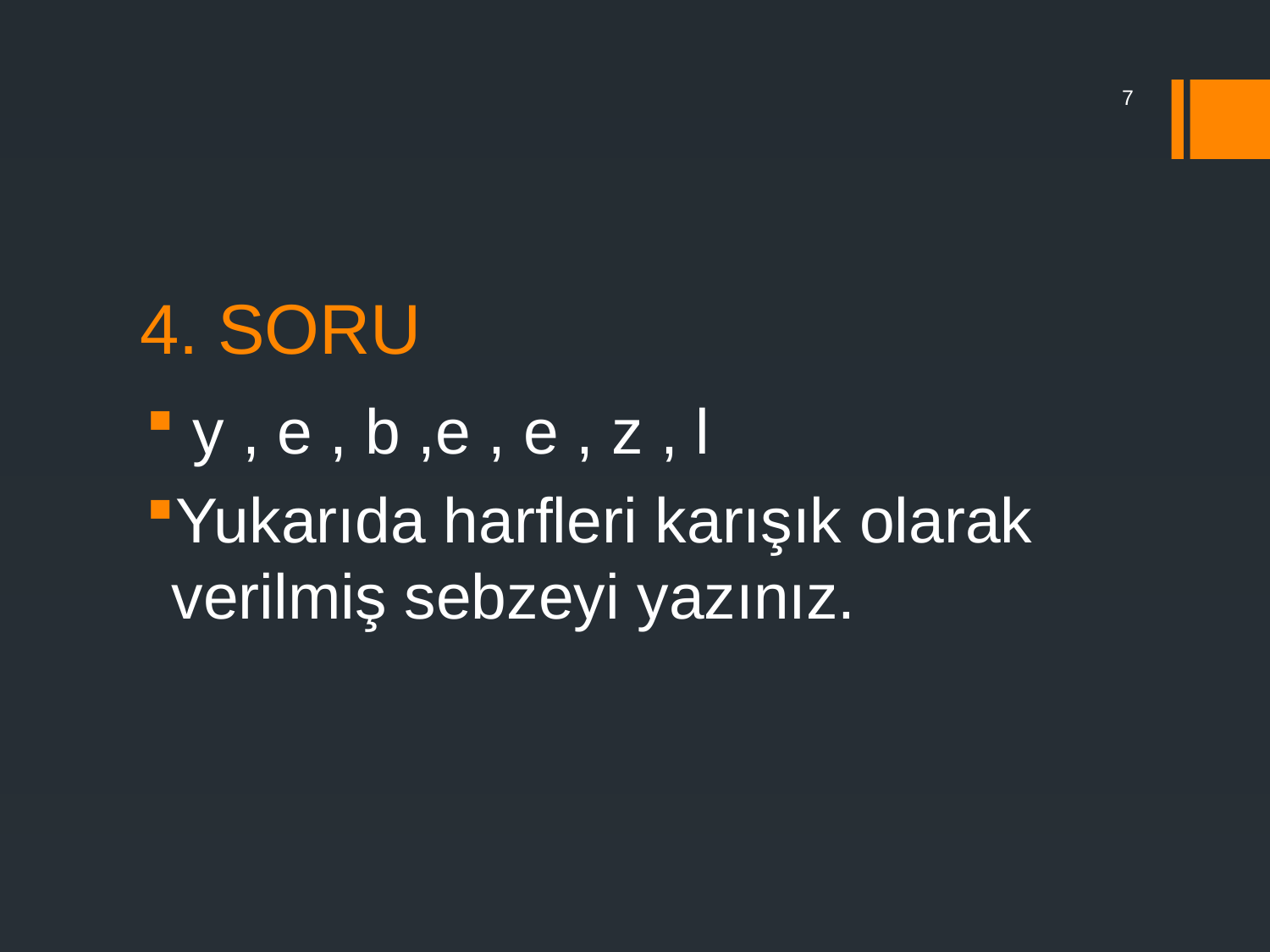

7

# 4. SORU
 y , e , b ,e , e , z , l
Yukarıda harfleri karışık olarak verilmiş sebzeyi yazınız.